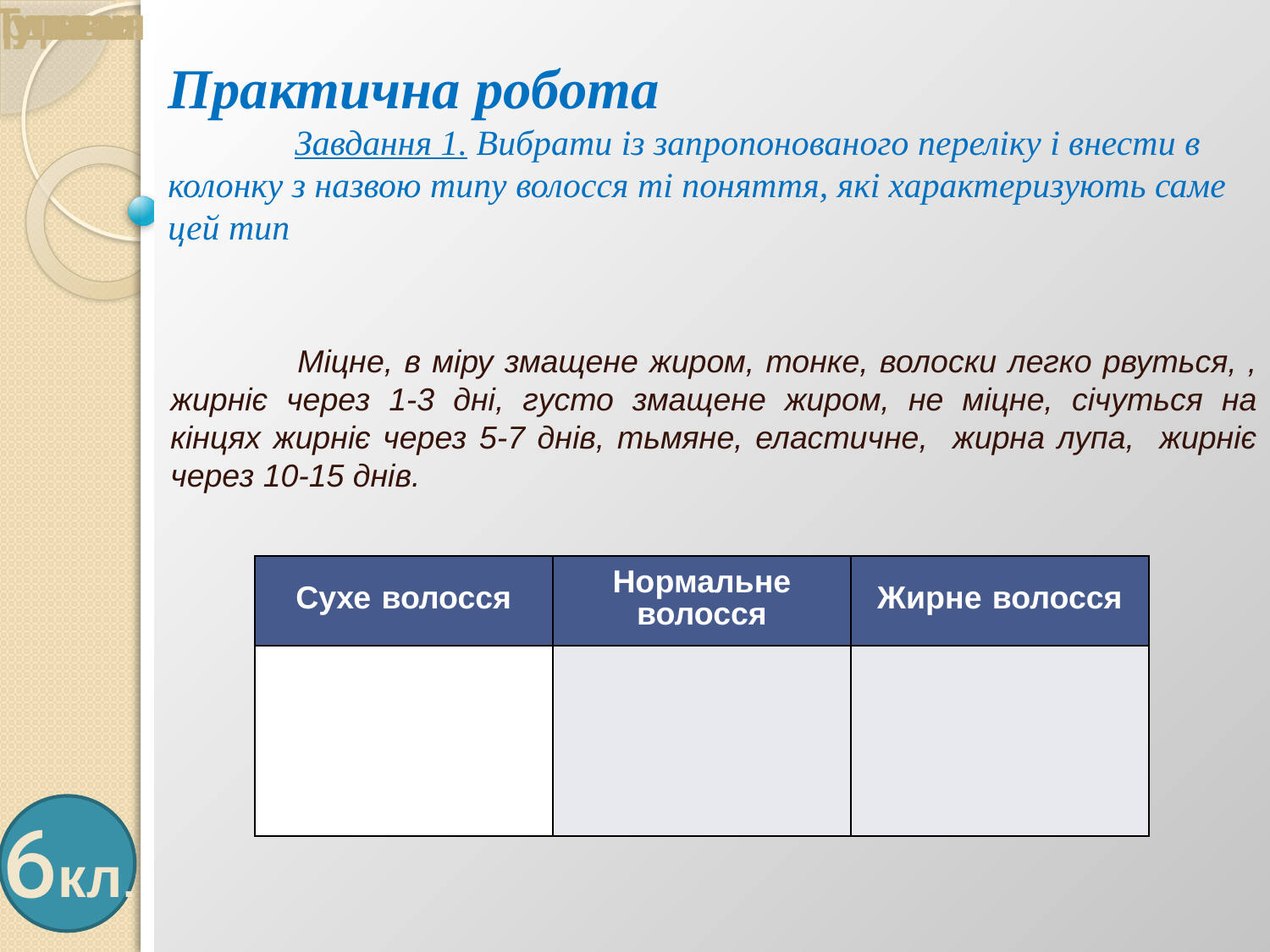

Міцне, в міру змащене жиром, тонке, волоски легко рвуться, , жирніє через 1-3 дні, густо змащене жиром, не міцне, січуться на кінцях жирніє через 5-7 днів, тьмяне, еластичне,  жирна лупа,  жирніє через 10-15 днів.

Трудове навчання
Практична робота
	Завдання 1. Вибрати із запропонованого переліку і внести в
колонку з назвою типу волосся ті поняття, які характеризують саме
цей тип
| Сухе волосся | Нормальне волосся | Жирне волосся |
| --- | --- | --- |
|  |  |  |
6кл.